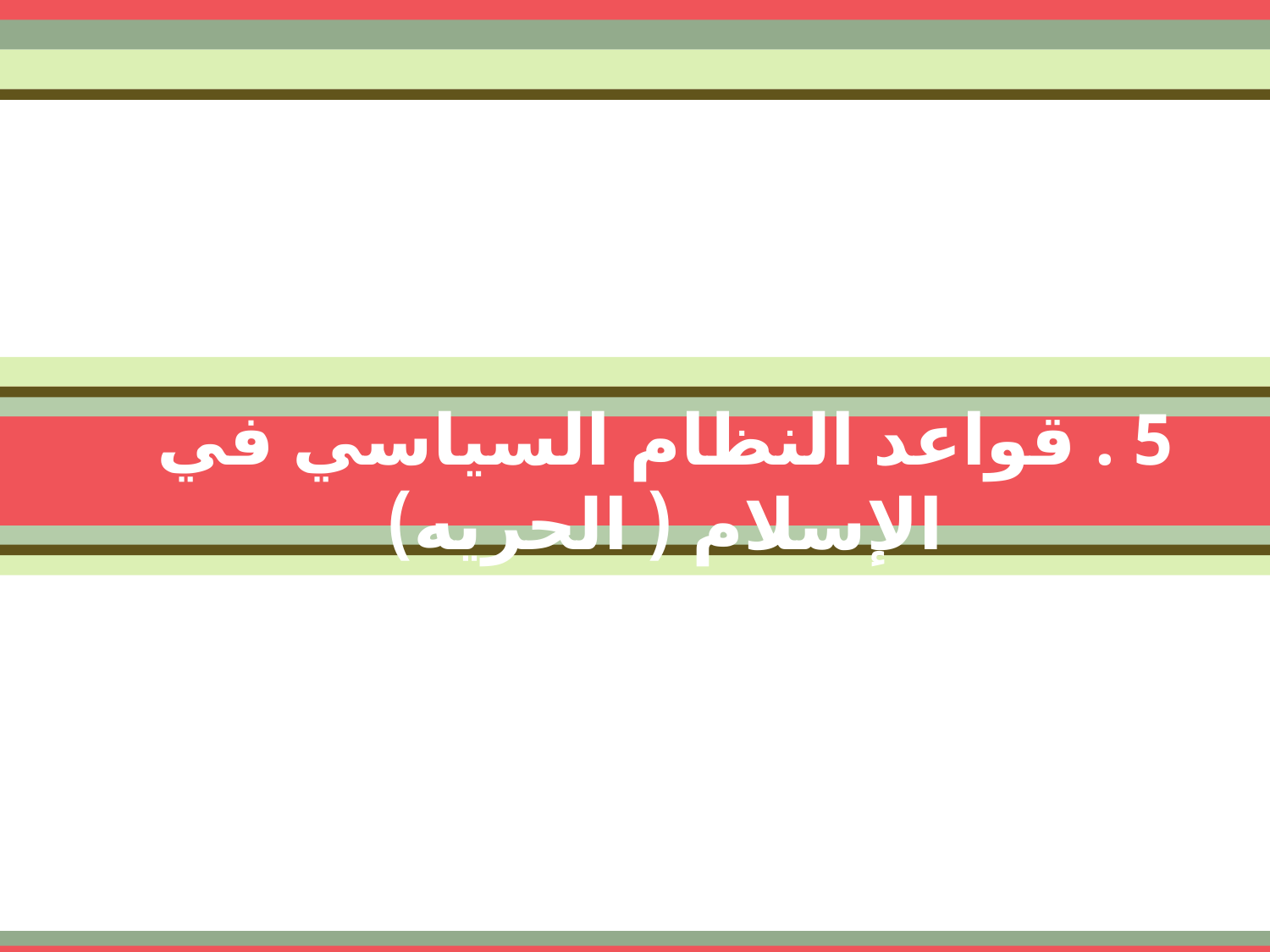

5 . قواعد النظام السياسي في الإسلام ( الحريه)